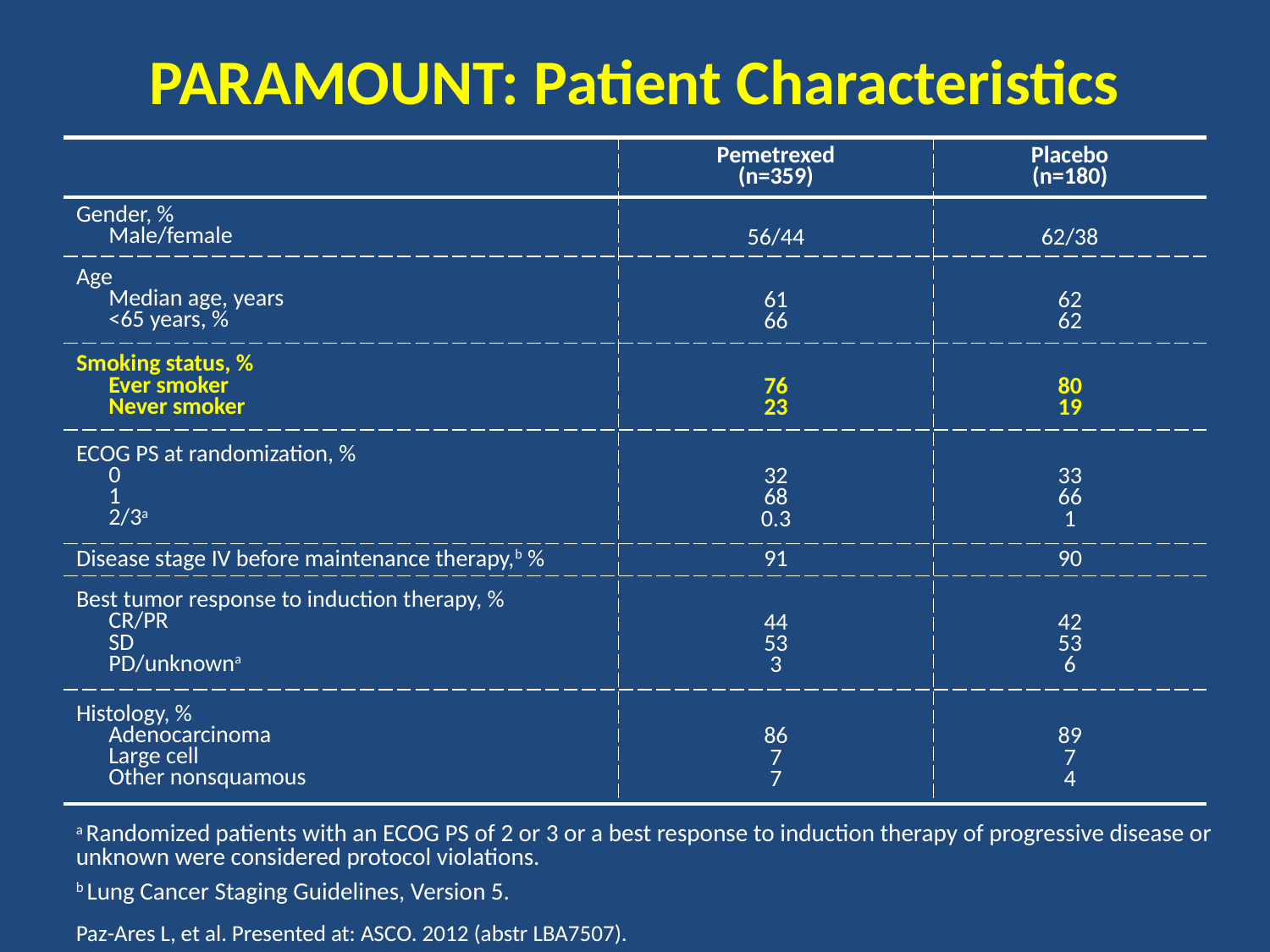

# PARAMOUNT: Patient Characteristics
|  | Pemetrexed (n=359) | Placebo (n=180) |
| --- | --- | --- |
| Gender, % Male/female | 56/44 | 62/38 |
| Age Median age, years <65 years, % | 61 66 | 62 62 |
| Smoking status, % Ever smoker Never smoker | 76 23 | 80 19 |
| ECOG PS at randomization, % 0 1 2/3a | 32 68 0.3 | 33 66 1 |
| Disease stage IV before maintenance therapy,b % | 91 | 90 |
| Best tumor response to induction therapy, % CR/PR SD PD/unknowna | 44 53 3 | 42 53 6 |
| Histology, % Adenocarcinoma Large cell Other nonsquamous | 86 7 7 | 89 7 4 |

a Randomized patients with an ECOG PS of 2 or 3 or a best response to induction therapy of progressive disease or unknown were considered protocol violations.
b Lung Cancer Staging Guidelines, Version 5.
Paz-Ares L, et al. Presented at: ASCO. 2012 (abstr LBA7507).